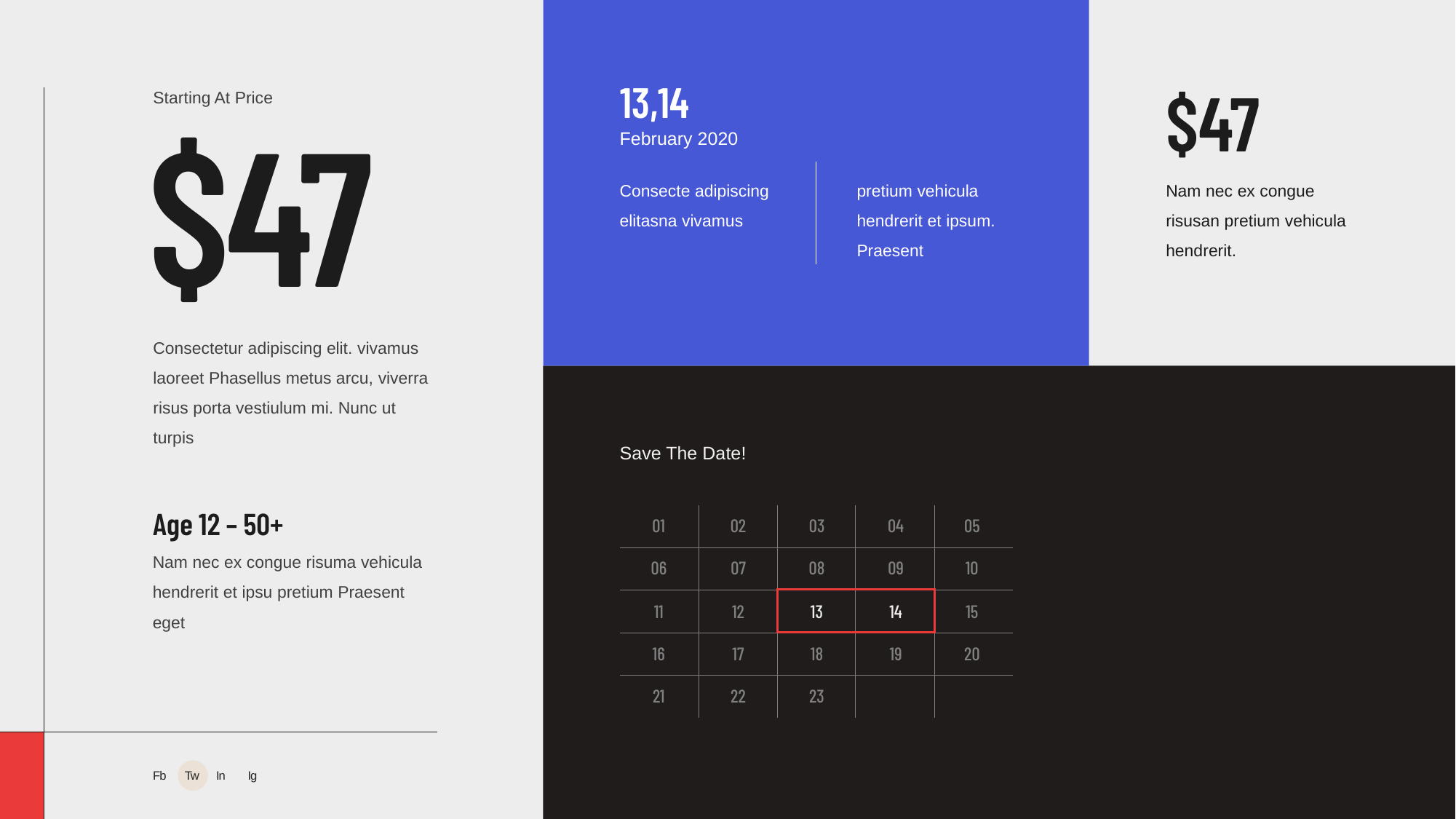

13,14
$47
Starting At Price
$47
February 2020
Consecte adipiscing elitasna vivamus
pretium vehicula hendrerit et ipsum. Praesent
Nam nec ex congue
risusan pretium vehicula hendrerit.
Consectetur adipiscing elit. vivamus laoreet Phasellus metus arcu, viverra risus porta vestiulum mi. Nunc ut turpis

Save The Date!
Age 12 – 50+
01
02
03
04
05
Nam nec ex congue risuma vehicula hendrerit et ipsu pretium Praesent eget
06
07
08
09
10

11
12
13
14
15
16
17
18
19
20
21
22
23

Fb
Tw
In
Ig